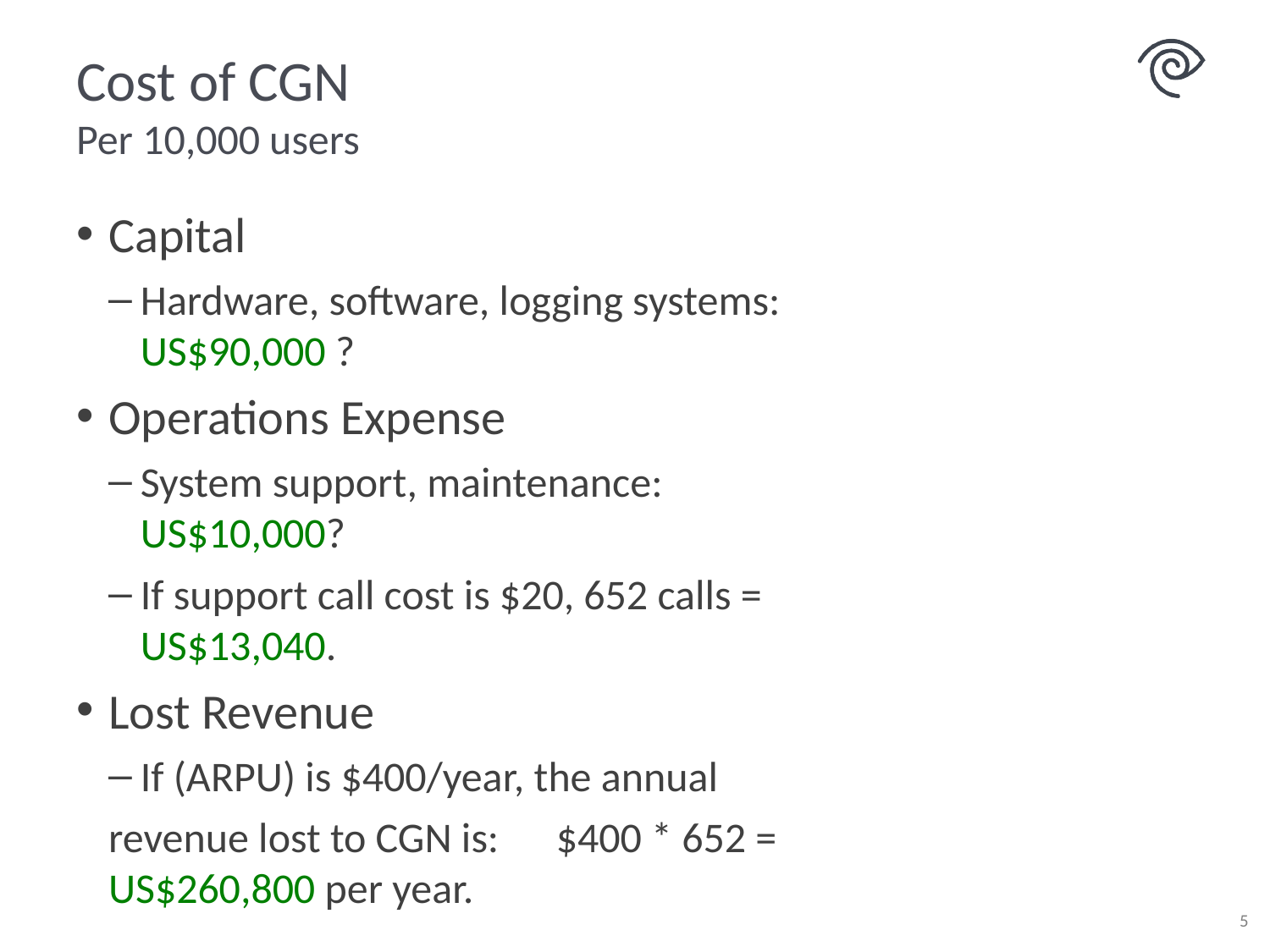

# Cost of CGN Per 10,000 users
Capital
Hardware, software, logging systems: 		US$90,000 ?
Operations Expense
System support, maintenance: 			US$10,000?
If support call cost is $20, 652 calls =  		US$13,040.
Lost Revenue
If (ARPU) is $400/year, the annual
revenue lost to CGN is:      $400 * 652 =  		US$260,800 per year.
5